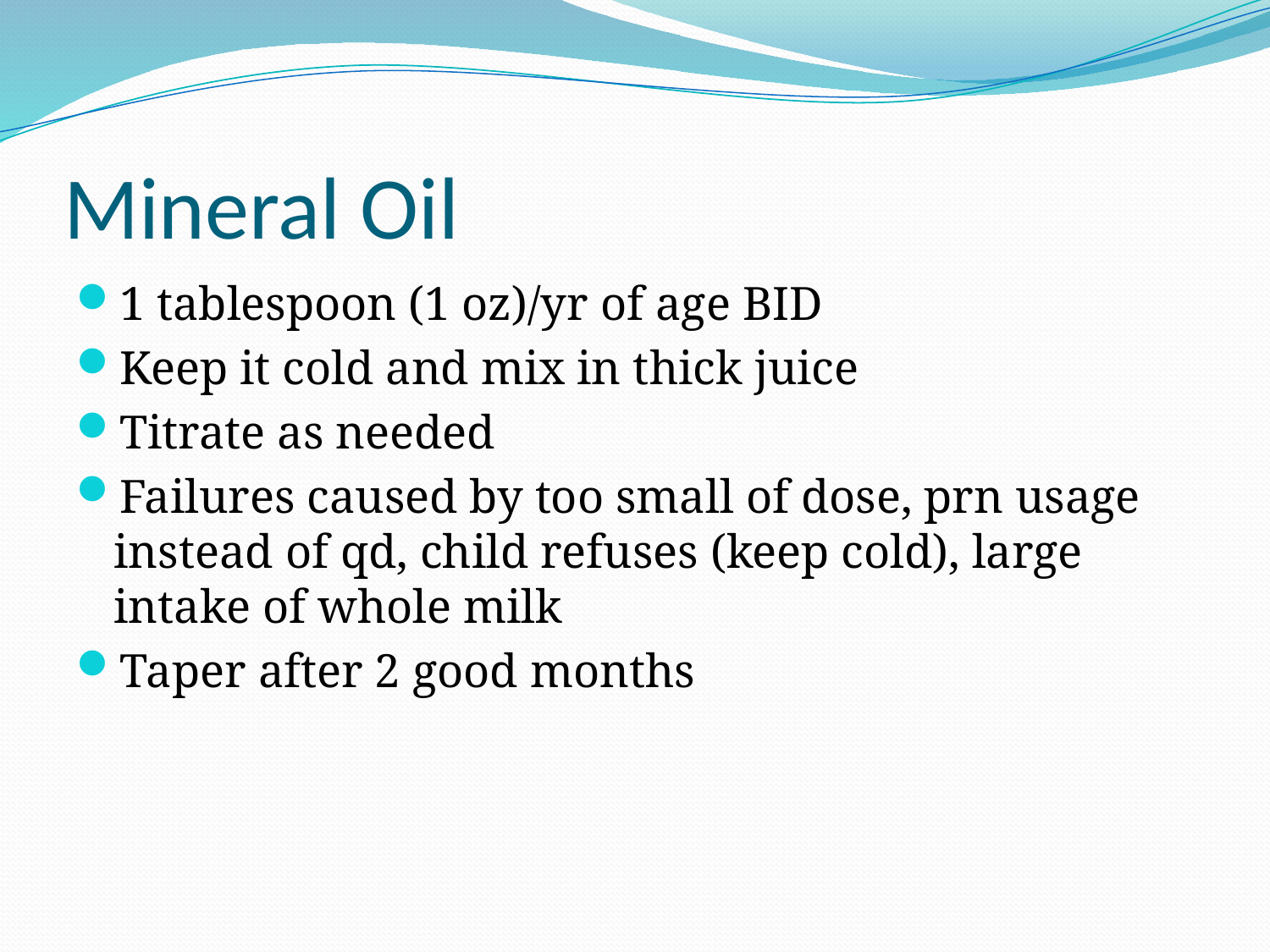

# Mineral Oil
1 tablespoon (1 oz)/yr of age BID
Keep it cold and mix in thick juice
Titrate as needed
Failures caused by too small of dose, prn usage instead of qd, child refuses (keep cold), large intake of whole milk
Taper after 2 good months